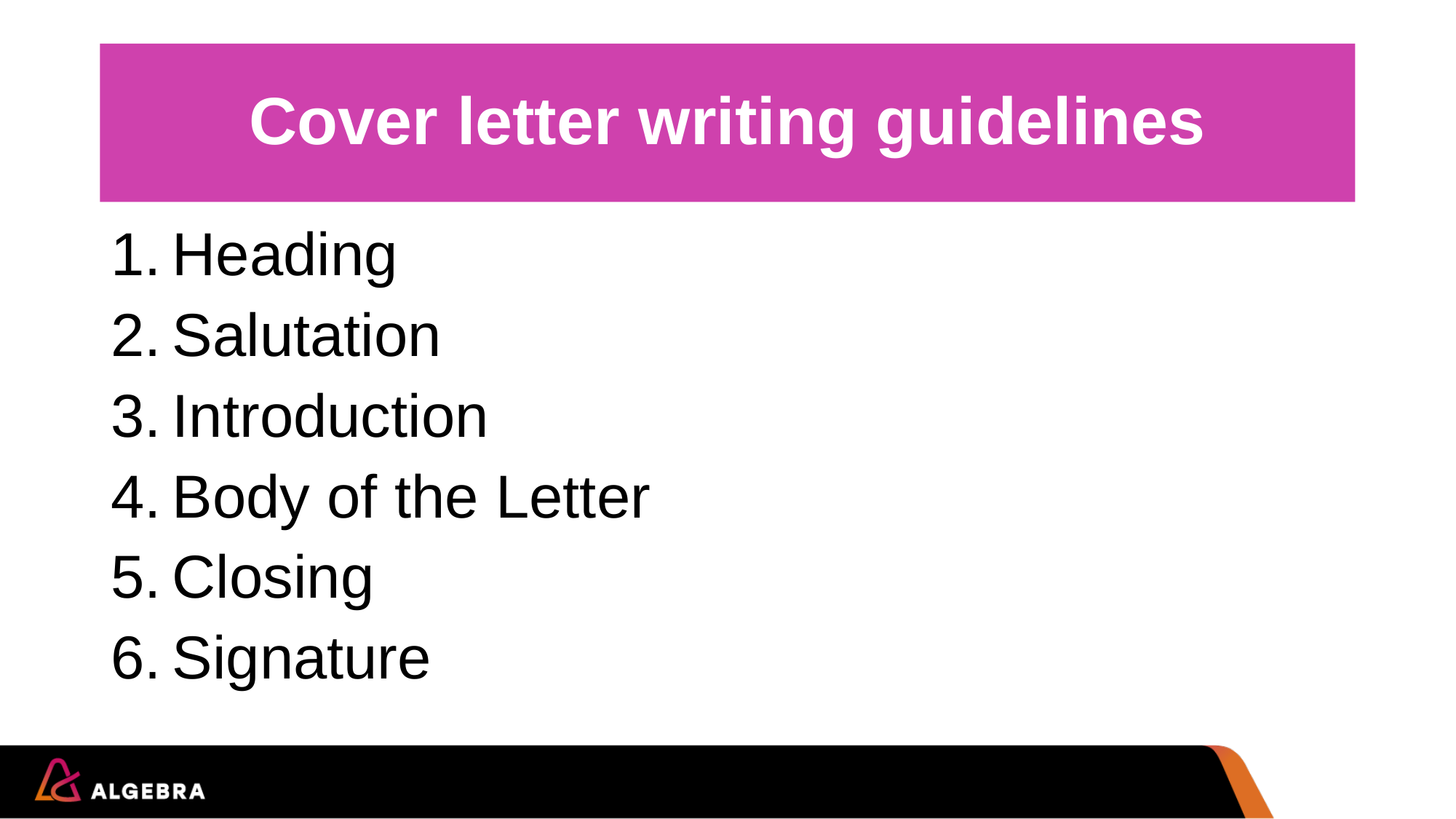

# Cover letter writing guidelines
Heading
Salutation
Introduction
Body of the Letter
Closing
Signature